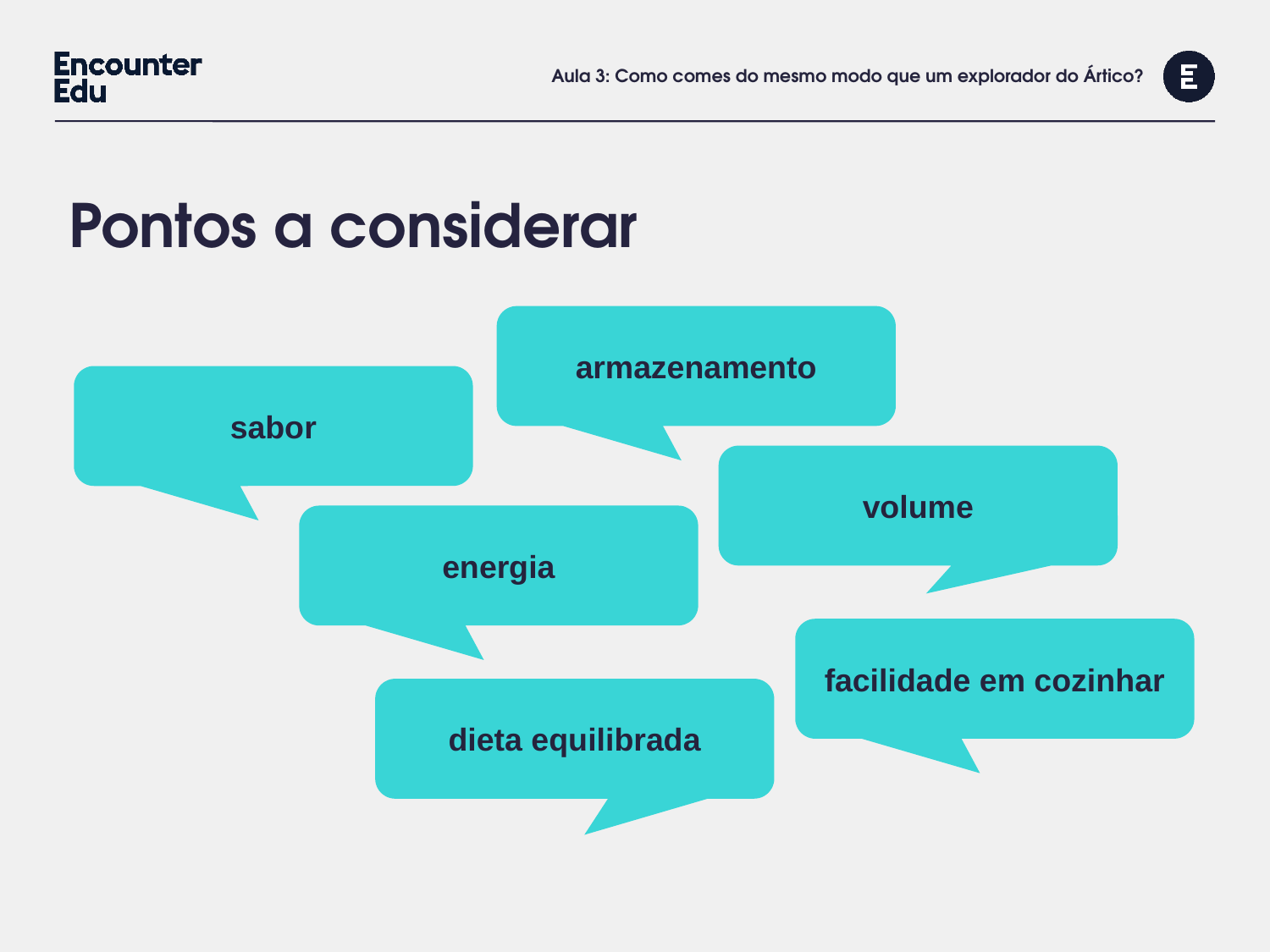

# Aula 3: Como comes do mesmo modo que um explorador do Ártico?
Pontos a considerar
armazenamento
sabor
volume
energia
facilidade em cozinhar
dieta equilibrada